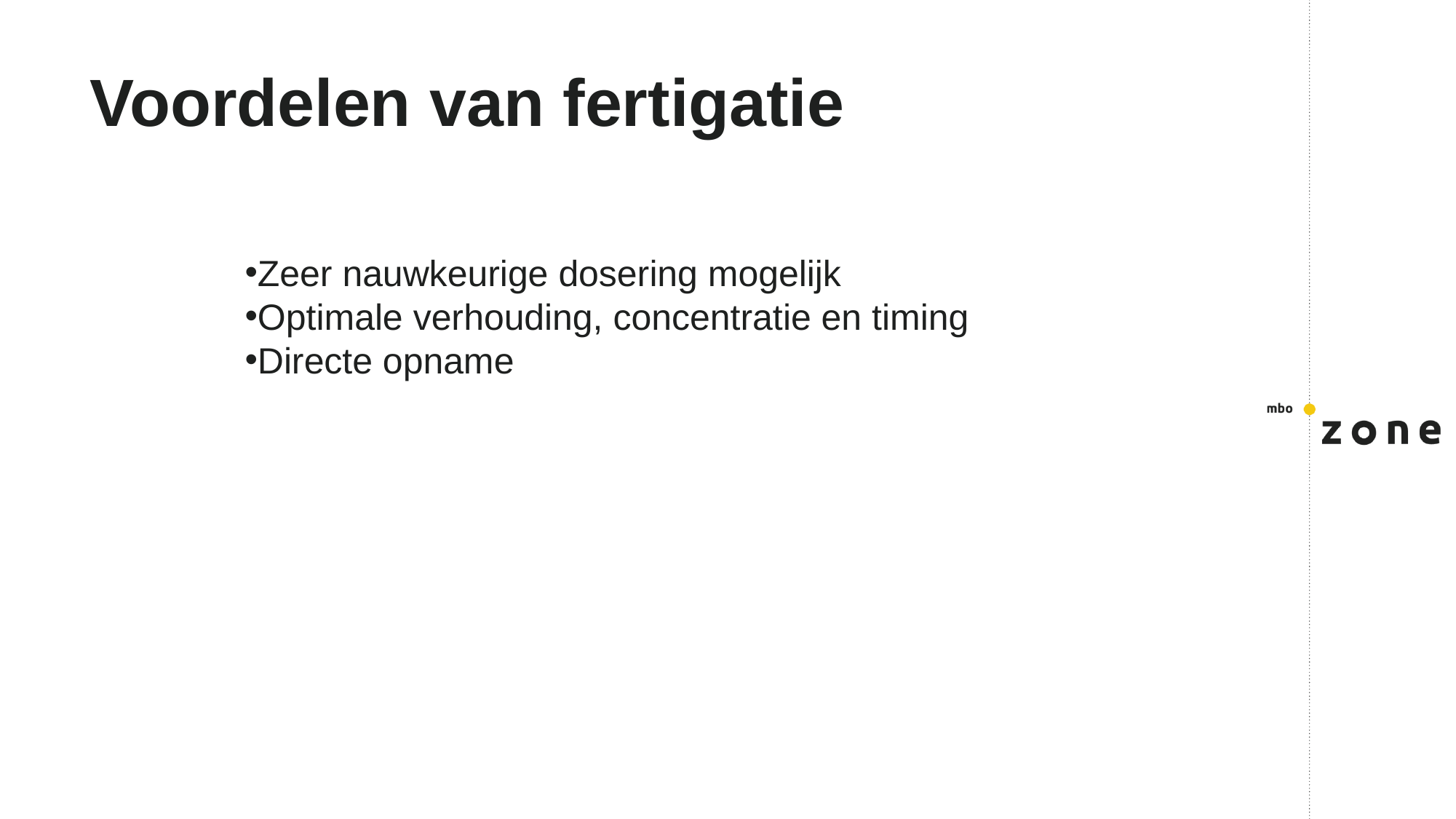

# Voordelen van fertigatie

Zeer nauwkeurige dosering mogelijk
Optimale verhouding, concentratie en timing
Directe opname